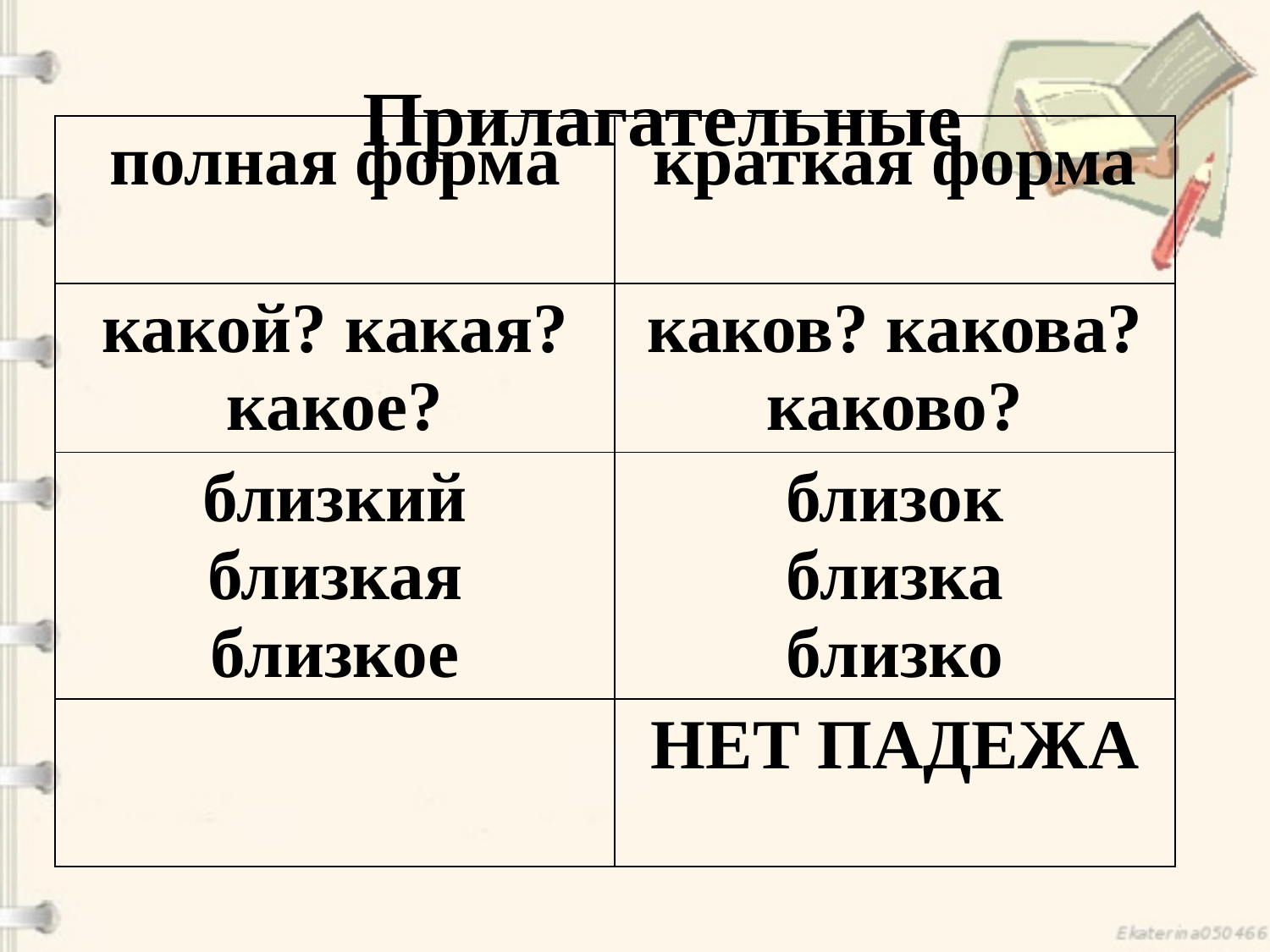

# Прилагательные
| полная форма | краткая форма |
| --- | --- |
| какой? какая? какое? | каков? какова? каково? |
| близкий близкая близкое | близок близка близко |
|  | НЕТ ПАДЕЖА |